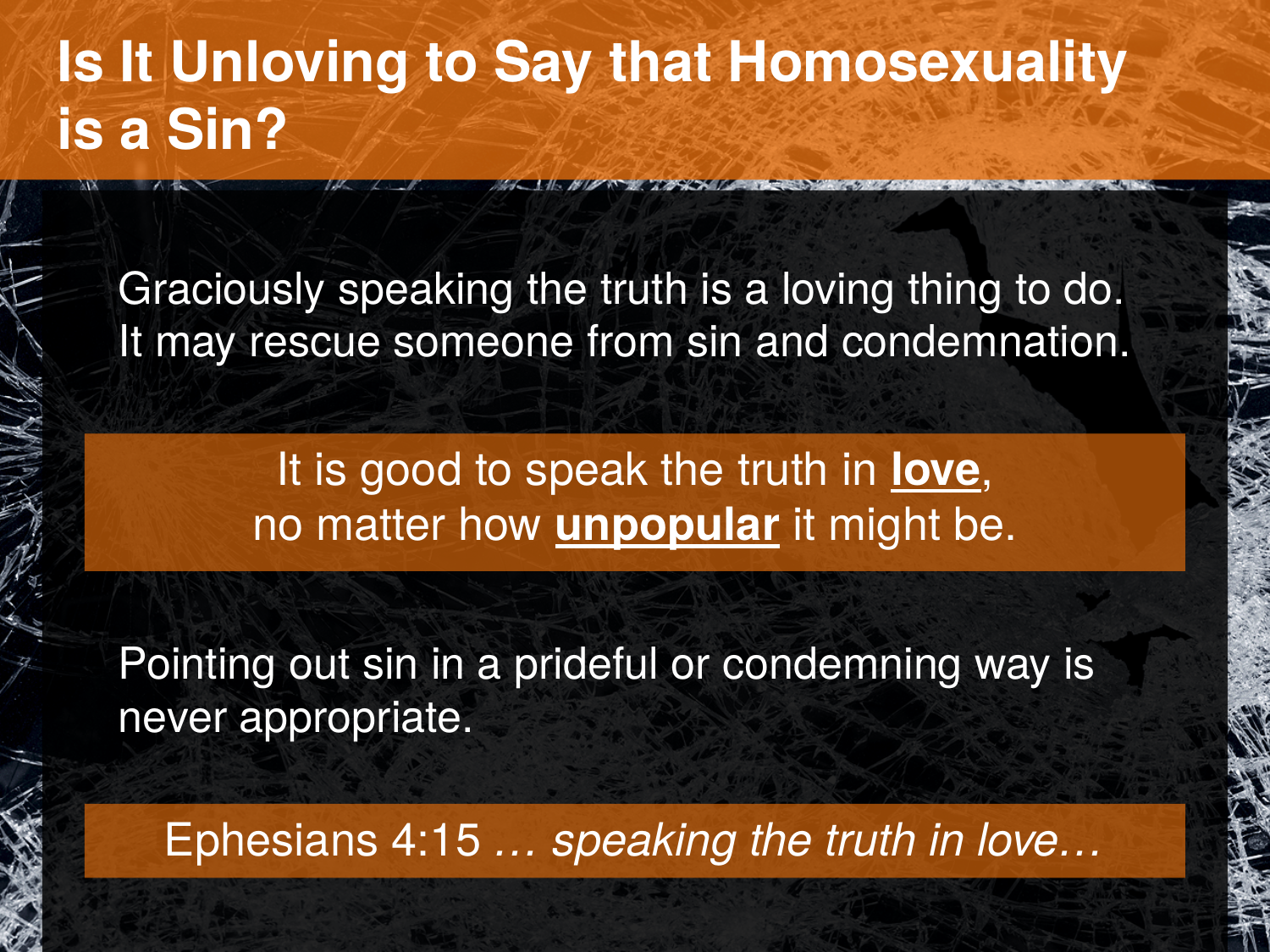

Is It Unloving to Say that Homosexuality
is a Sin?

Graciously speaking the truth is a loving thing to do.
It may rescue someone from sin and condemnation.
It is good to speak the truth in love,
no matter how unpopular it might be.
Pointing out sin in a prideful or condemning way is never appropriate.
Ephesians 4:15 … speaking the truth in love…